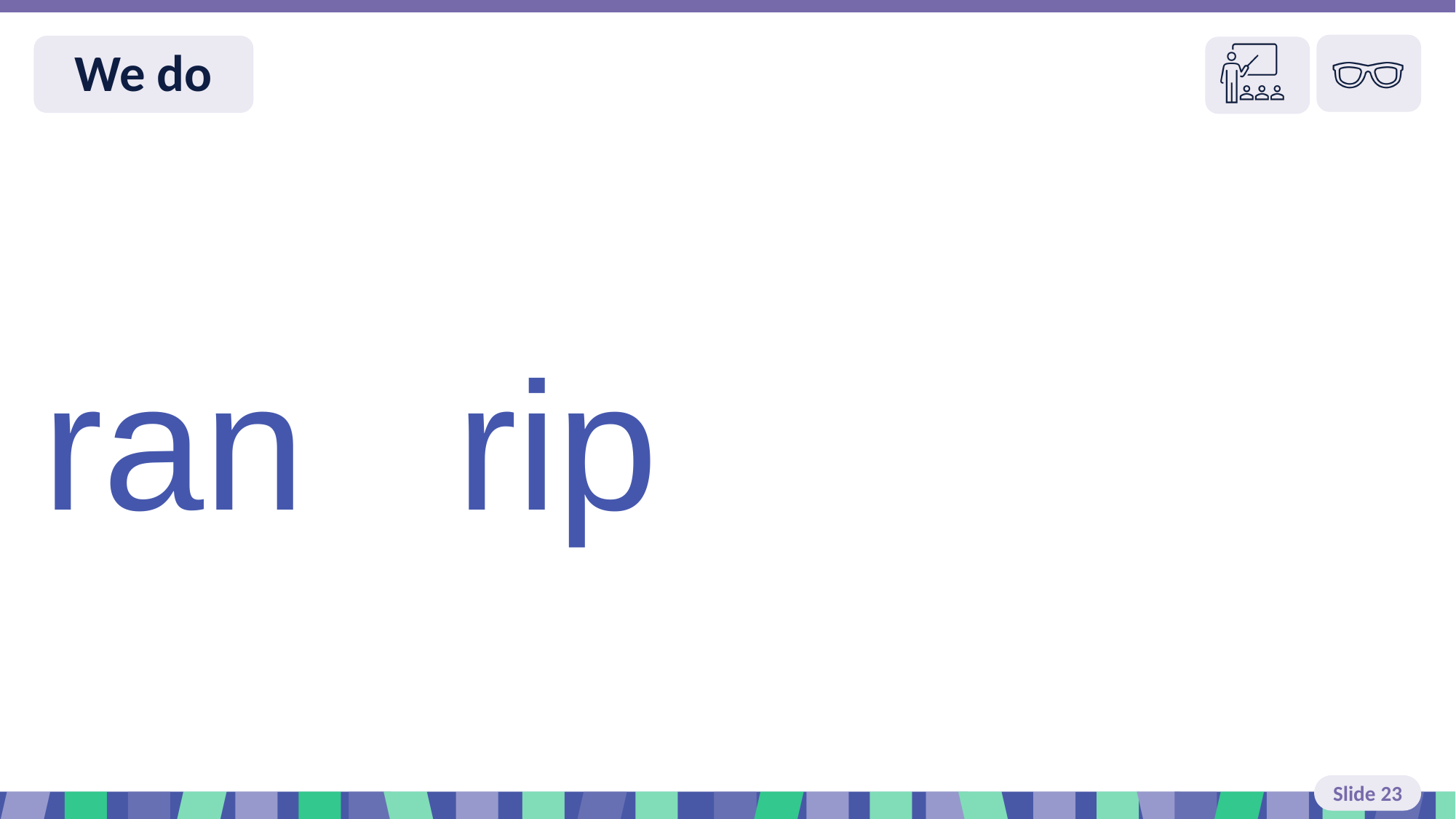

Slide 23 We do read
ran   rip